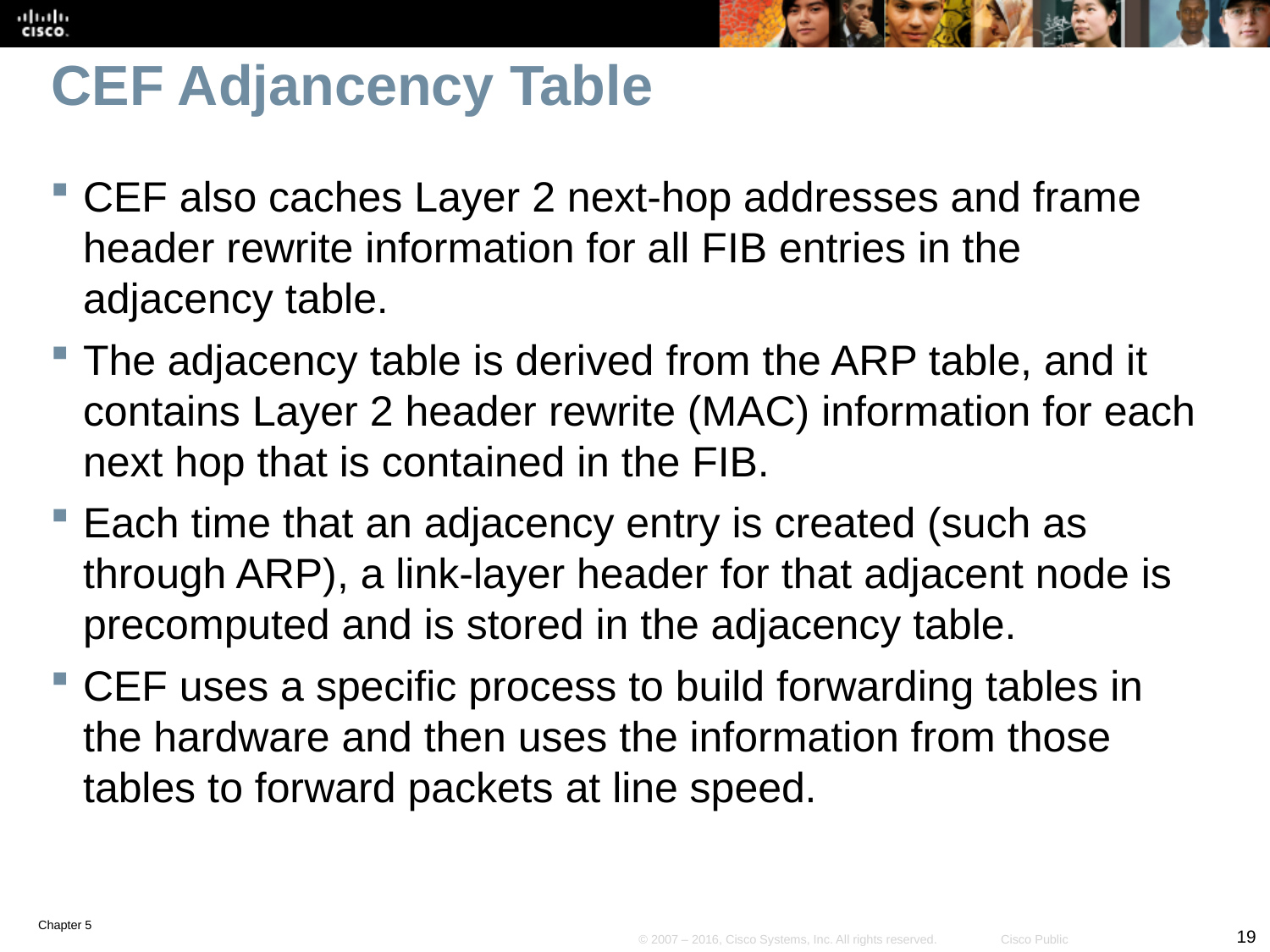

# CEF Adjancency Table
CEF also caches Layer 2 next-hop addresses and frame header rewrite information for all FIB entries in the adjacency table.
The adjacency table is derived from the ARP table, and it contains Layer 2 header rewrite (MAC) information for each next hop that is contained in the FIB.
Each time that an adjacency entry is created (such as through ARP), a link-layer header for that adjacent node is precomputed and is stored in the adjacency table.
CEF uses a specific process to build forwarding tables in the hardware and then uses the information from those tables to forward packets at line speed.